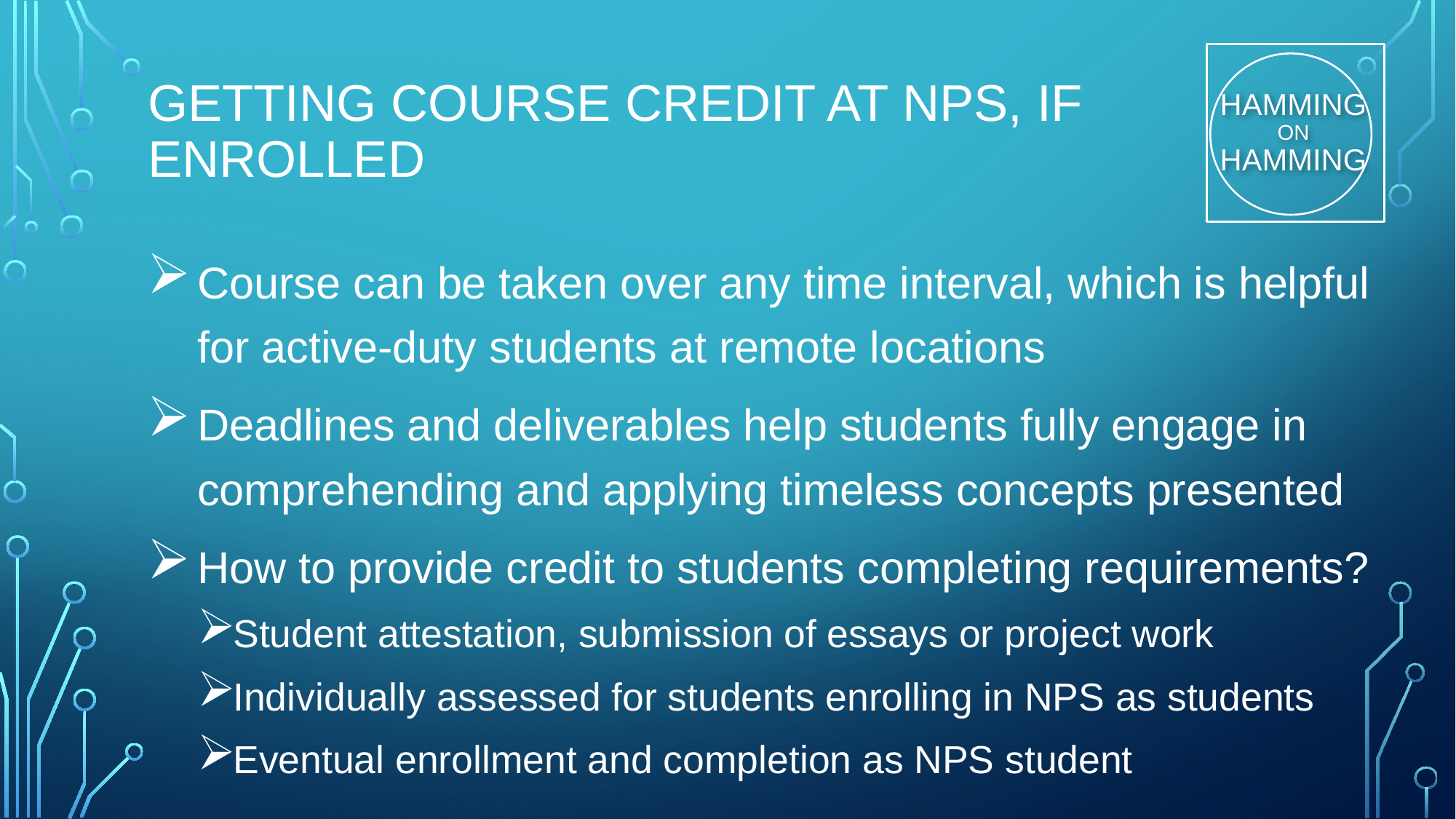

# Getting COURSE Credit at NPS, if enrolled
Course can be taken over any time interval, which is helpful for active-duty students at remote locations
Deadlines and deliverables help students fully engage in comprehending and applying timeless concepts presented
How to provide credit to students completing requirements?
Student attestation, submission of essays or project work
Individually assessed for students enrolling in NPS as students
Eventual enrollment and completion as NPS student